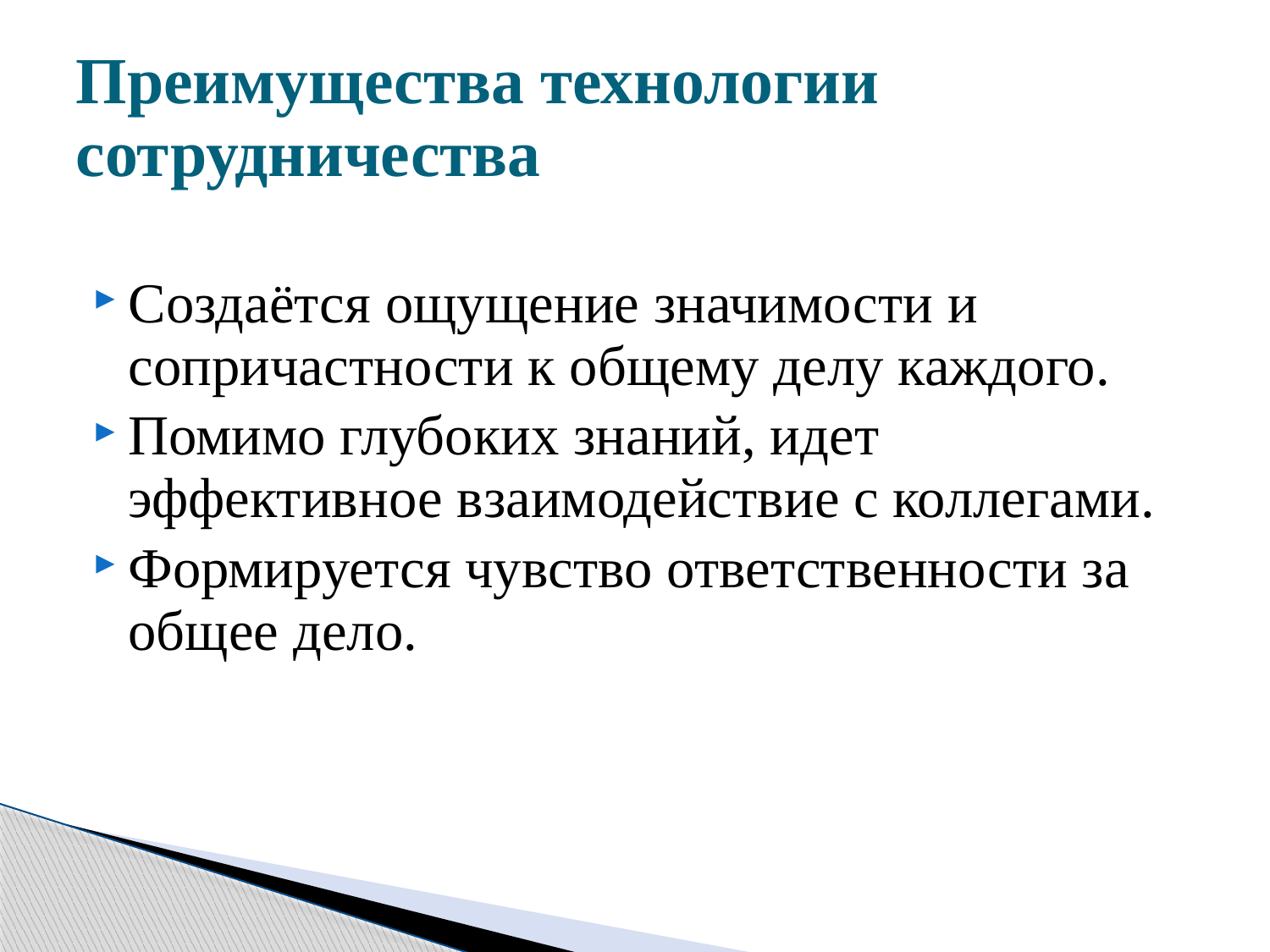

# Преимущества технологии сотрудничества
Создаётся ощущение значимости и сопричастности к общему делу каждого.
Помимо глубоких знаний, идет эффективное взаимодействие с коллегами.
Формируется чувство ответственности за общее дело.